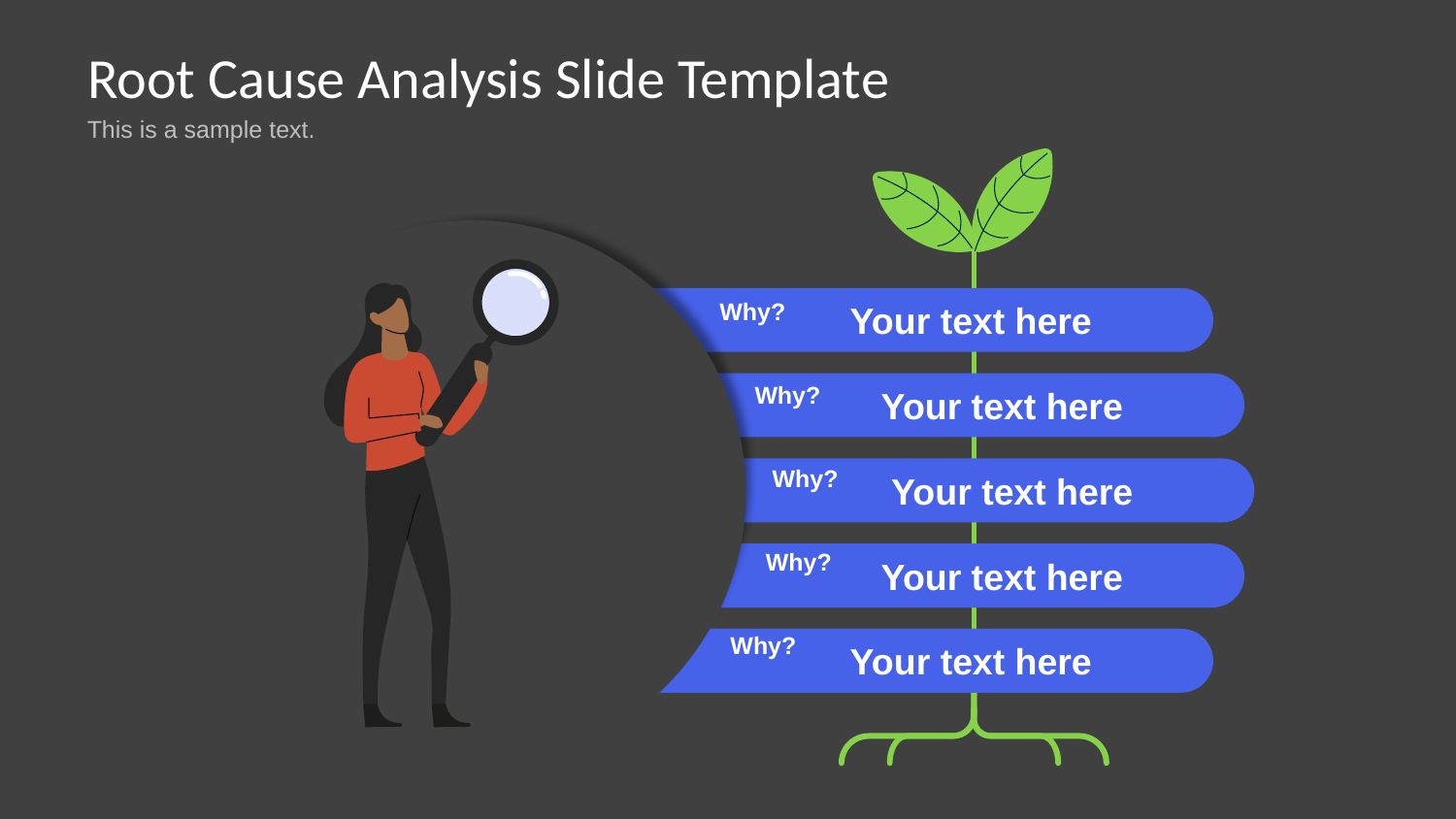

# Root Cause Analysis Slide Template
This is a sample text.

Why?
Your text here
Why?
Your text here
Why?
Your text here
Why?
Your text here
Why?
Your text here